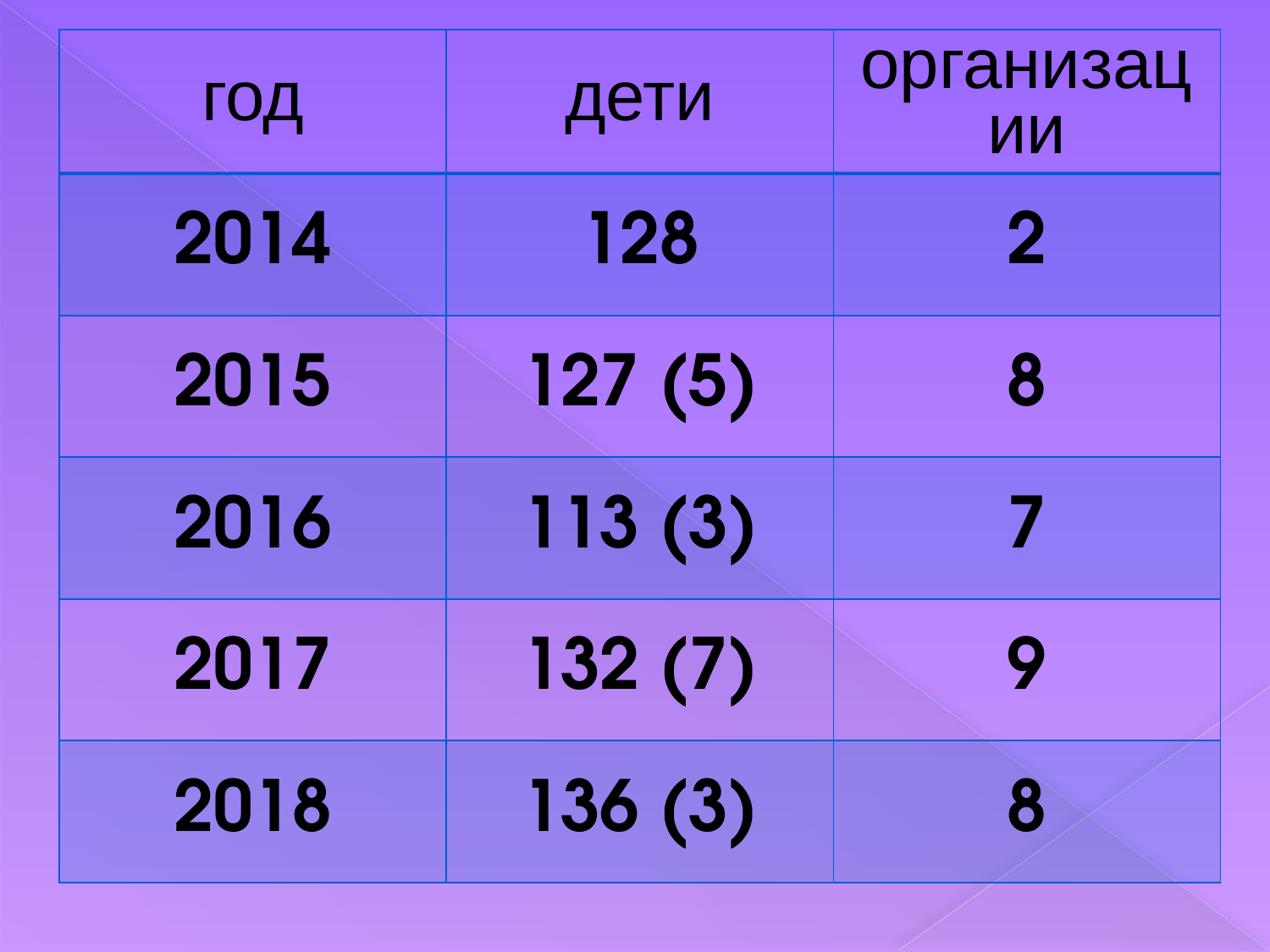

| год | дети | организации |
| --- | --- | --- |
| 2014 | 128 | 2 |
| 2015 | 127 (5) | 8 |
| 2016 | 113 (3) | 7 |
| 2017 | 132 (7) | 9 |
| 2018 | 136 (3) | 8 |